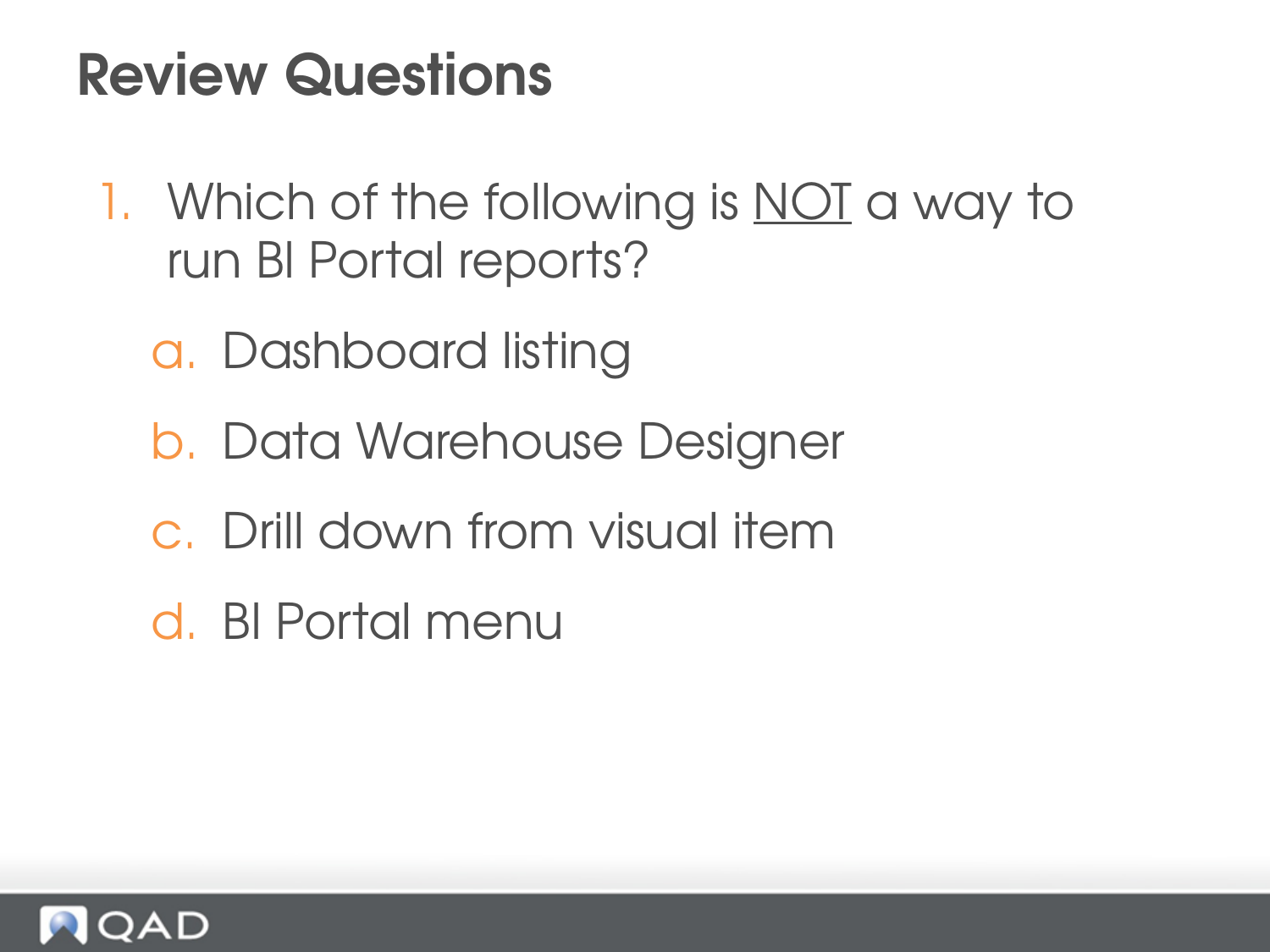

# Review Questions
Which of the following is NOT a way to run BI Portal reports?
Dashboard listing
Data Warehouse Designer
Drill down from visual item
BI Portal menu